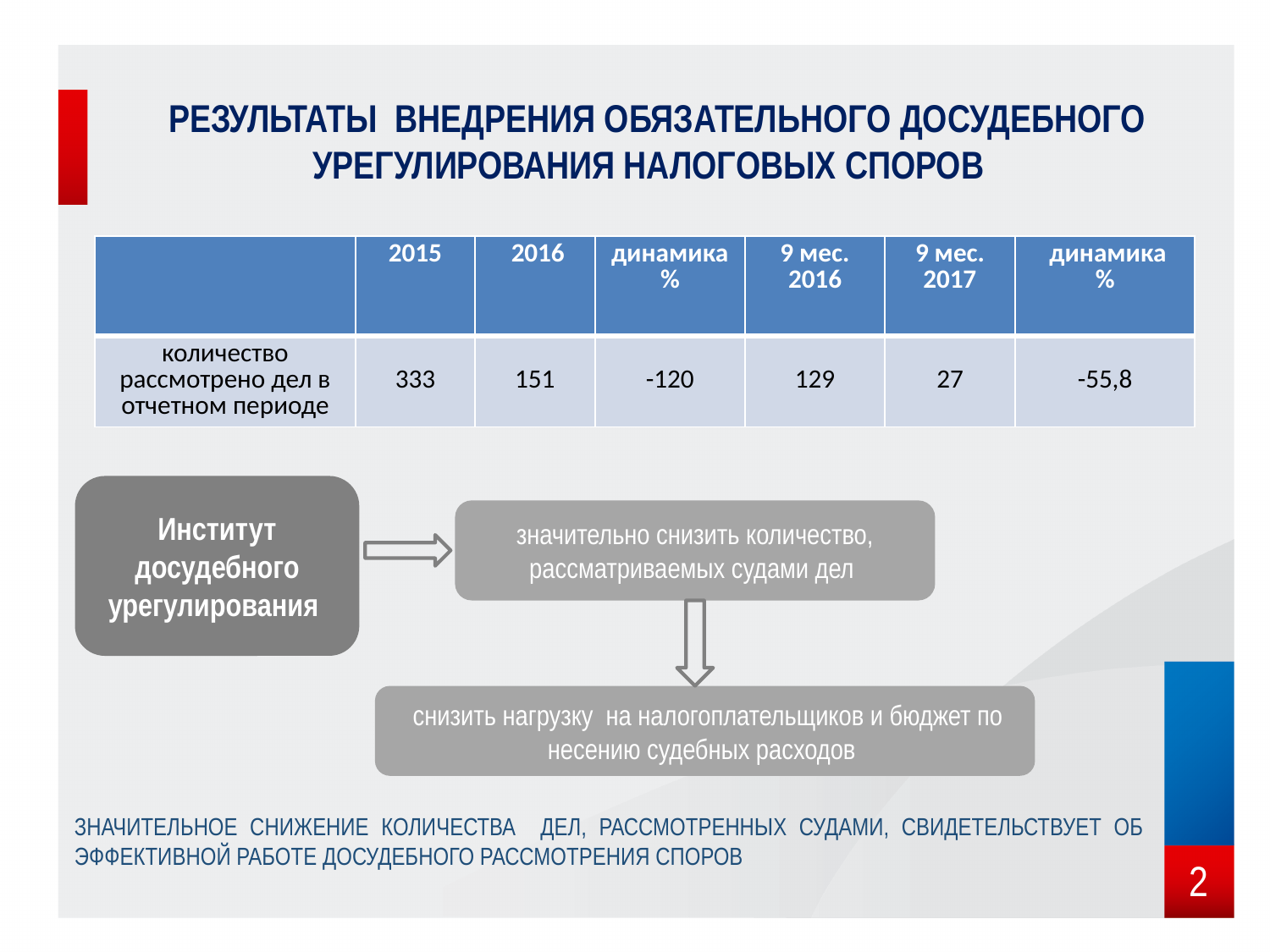

Результаты  внедрения обязательного досудебного урегулирования налоговых споров
|  | 2015 | 2016 | динамика % | 9 мес. 2016 | 9 мес. 2017 | динамика % |
| --- | --- | --- | --- | --- | --- | --- |
| количество рассмотрено дел в отчетном периоде | 333 | 151 | -120 | 129 | 27 | -55,8 |
Институт досудебного урегулирования
значительно снизить количество, рассматриваемых судами дел

 снизить нагрузку  на налогоплательщиков и бюджет по несению судебных расходов
значительное снижение количества  дел, рассмотренных судами, свидетельствует об эффективной работе досудебного рассмотрения споров
2